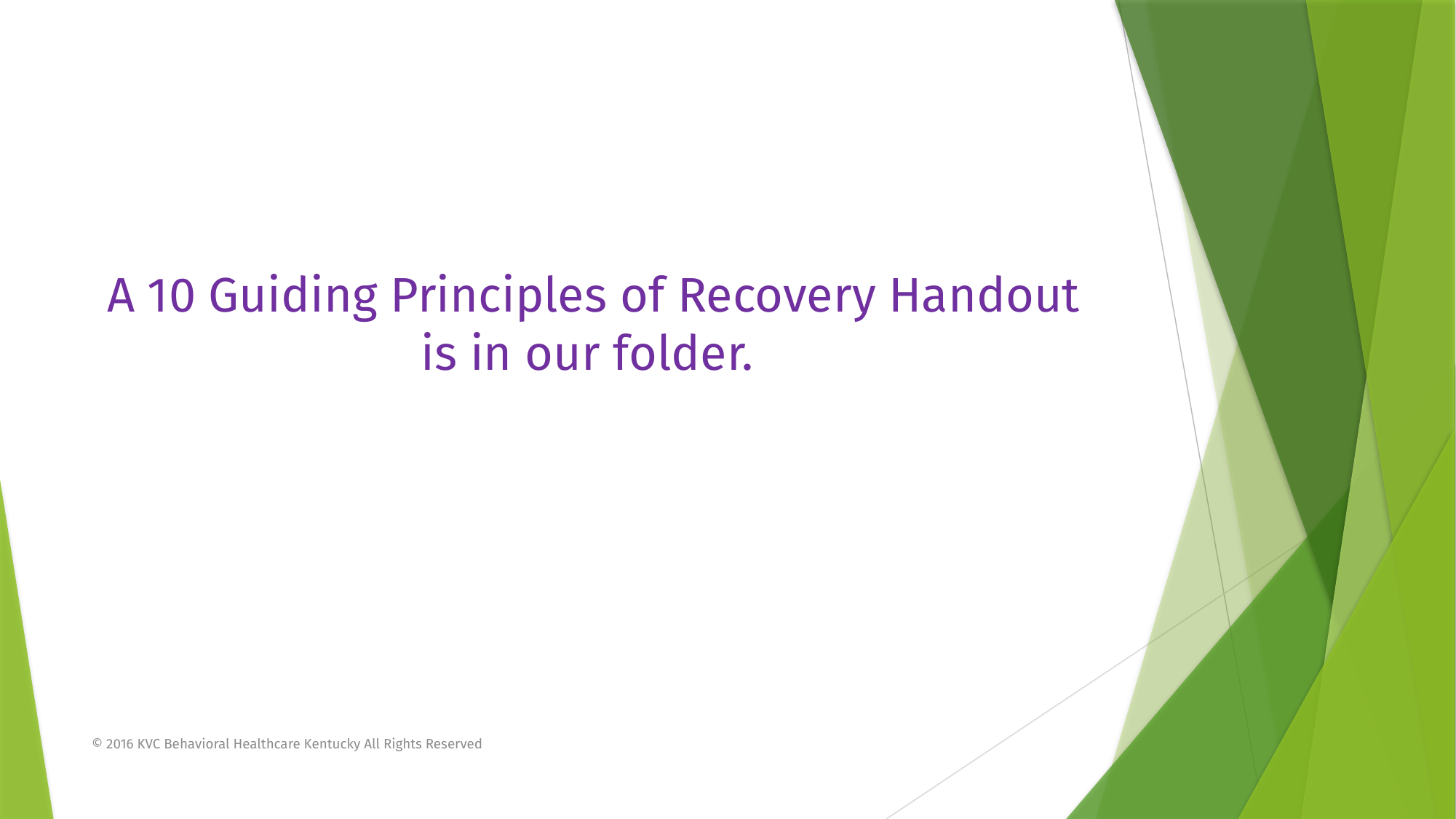

#
A 10 Guiding Principles of Recovery Handout is in our folder.
© 2016 KVC Behavioral Healthcare Kentucky All Rights Reserved